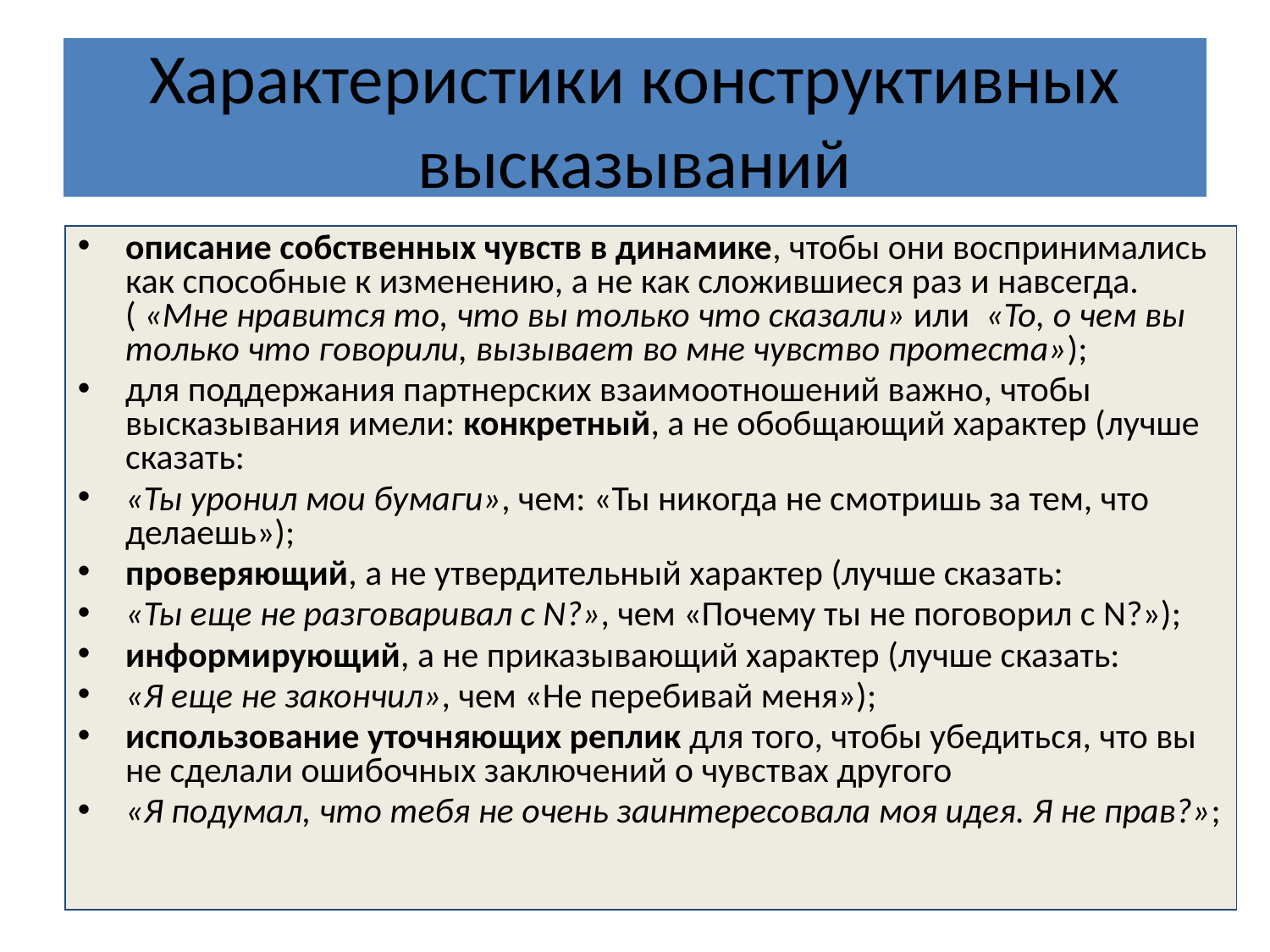

# Характеристики конструктивных высказываний
описание собственных чувств в динамике, чтобы они воспринимались как способные к изменению, а не как сложившиеся раз и навсегда. ( «Мне нравится то, что вы только что сказали» или  «То, о чем вы только что говорили, вызывает во мне чувство протеста»);
для поддержания партнерских взаимоотношений важно, чтобы высказывания имели: конкретный, а не обобщающий характер (лучше сказать:
«Ты уронил мои бумаги», чем: «Ты никогда не смотришь за тем, что делаешь»);
проверяющий, а не утвердительный характер (лучше сказать:
«Ты еще не разговаривал с N?», чем «Почему ты не поговорил с N?»);
информирующий, а не приказывающий характер (лучше сказать:
«Я еще не закончил», чем «Не перебивай меня»);
использование уточняющих реплик для того, чтобы убедиться, что вы не сделали ошибочных заключений о чувствах другого
«Я подумал, что тебя не очень заинтересовала моя идея. Я не прав?»;